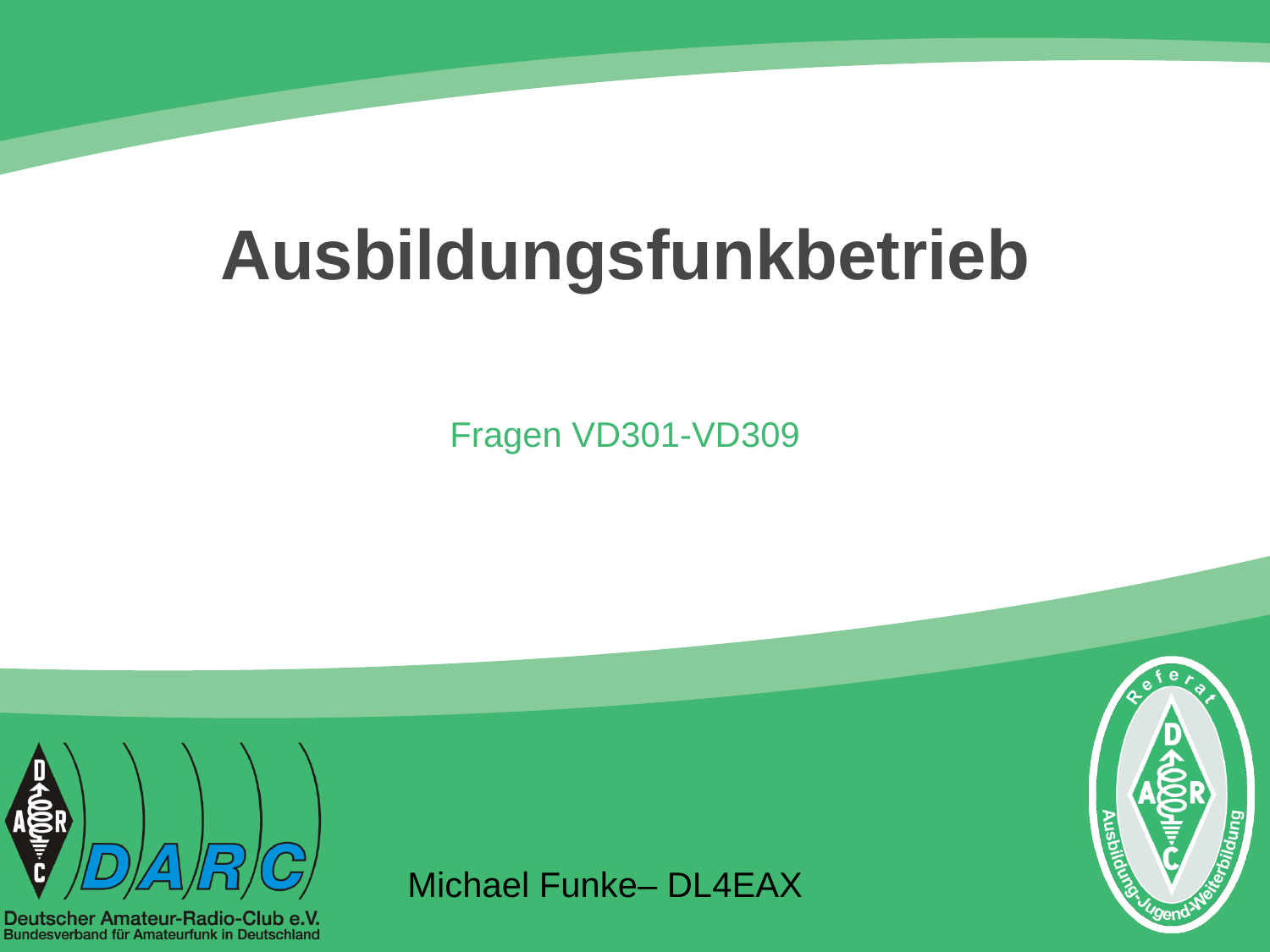

# Ausbildungsfunkbetrieb
Fragen VD301-VD309
Michael Funke– DL4EAX